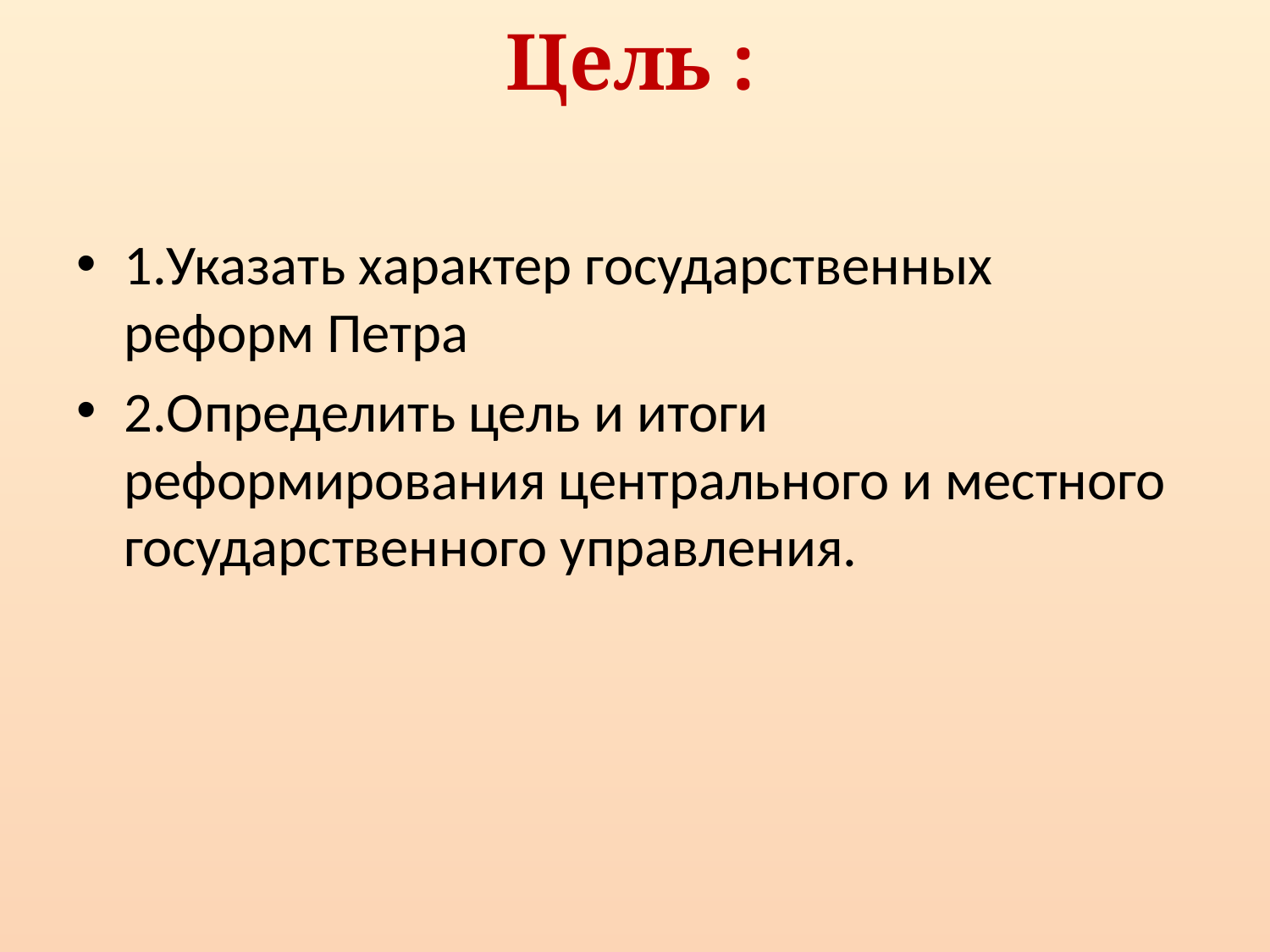

# Цель :
1.Указать характер государственных реформ Петра
2.Определить цель и итоги реформирования центрального и местного государственного управления.